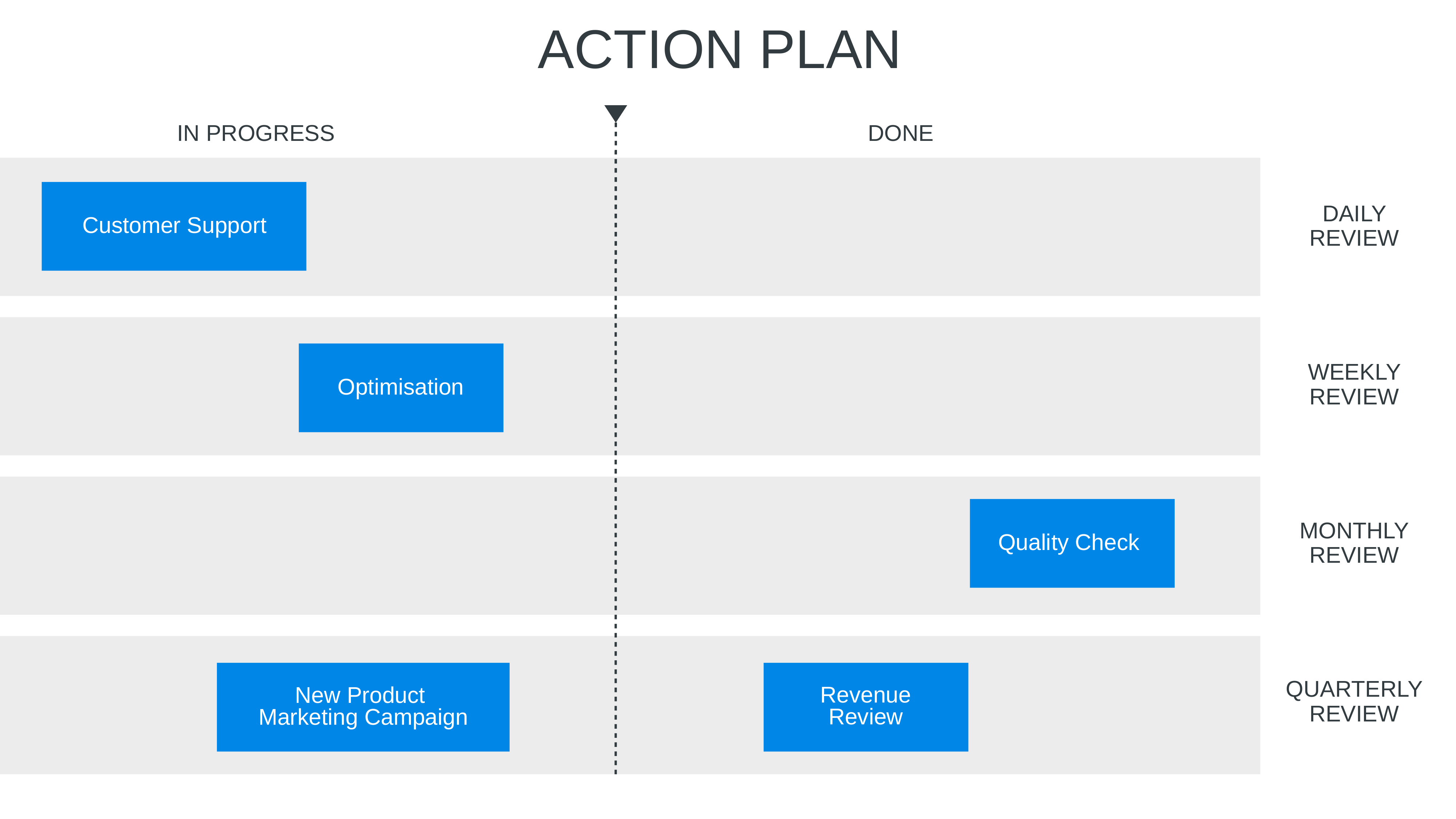

Action Plan

in progress
Done

DAILY REVIEW
Customer Support

WEEKLY REVIEW
Optimisation

MONTHLY REVIEW
Quality Check

New Product
Marketing Campaign
quarterly REVIEW
Revenue Review